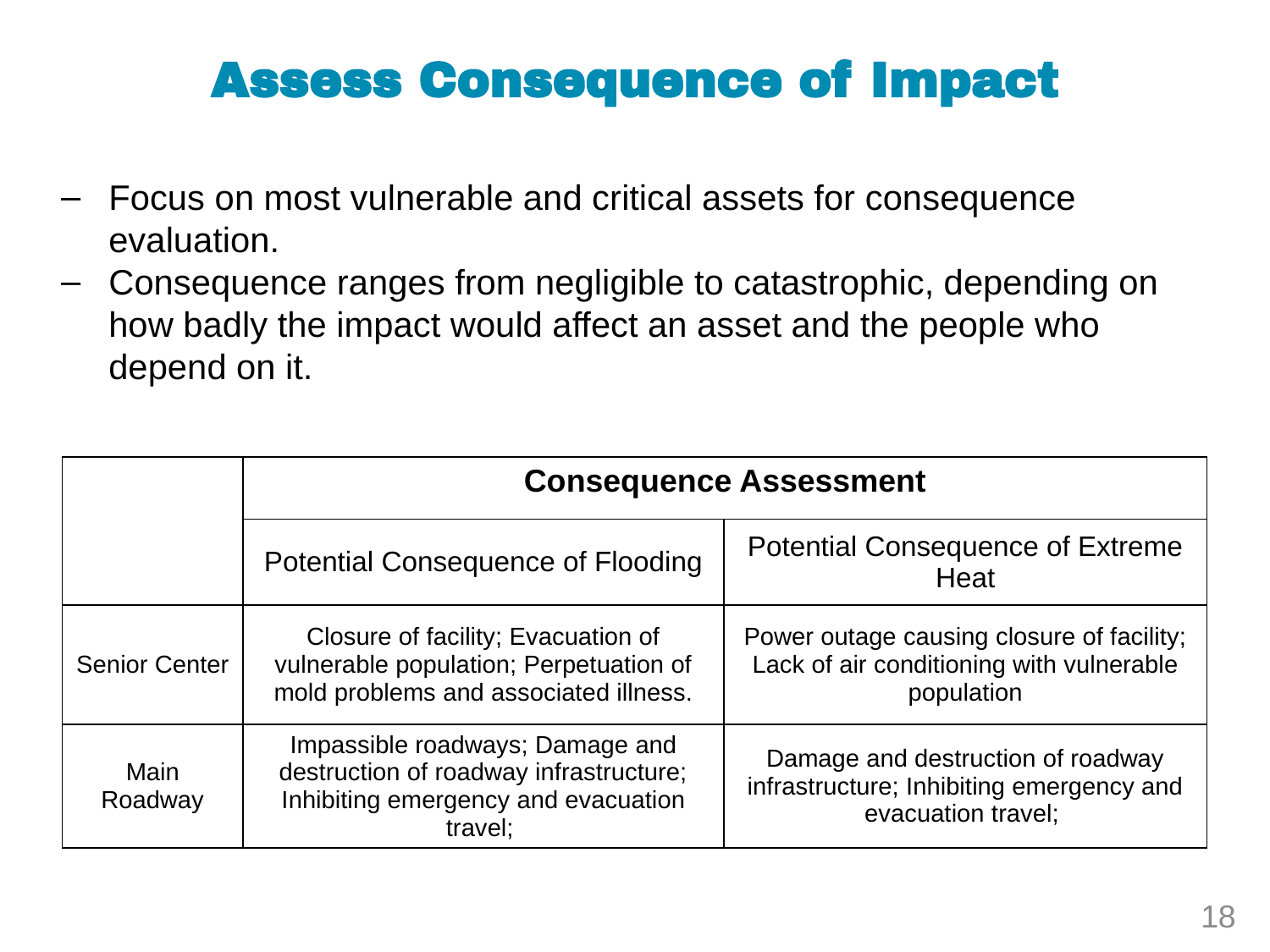

# Assess Consequence of Impact
Focus on most vulnerable and critical assets for consequence evaluation.
Consequence ranges from negligible to catastrophic, depending on how badly the impact would affect an asset and the people who depend on it.

|  | Consequence Assessment |  |
| --- | --- | --- |
|  | Potential Consequence of Flooding | Potential Consequence of Extreme Heat |
| Senior Center | Closure of facility; Evacuation of vulnerable population; Perpetuation of mold problems and associated illness. | Power outage causing closure of facility; Lack of air conditioning with vulnerable population |
| Main Roadway | Impassible roadways; Damage and destruction of roadway infrastructure; Inhibiting emergency and evacuation travel; | Damage and destruction of roadway infrastructure; Inhibiting emergency and evacuation travel; |
18